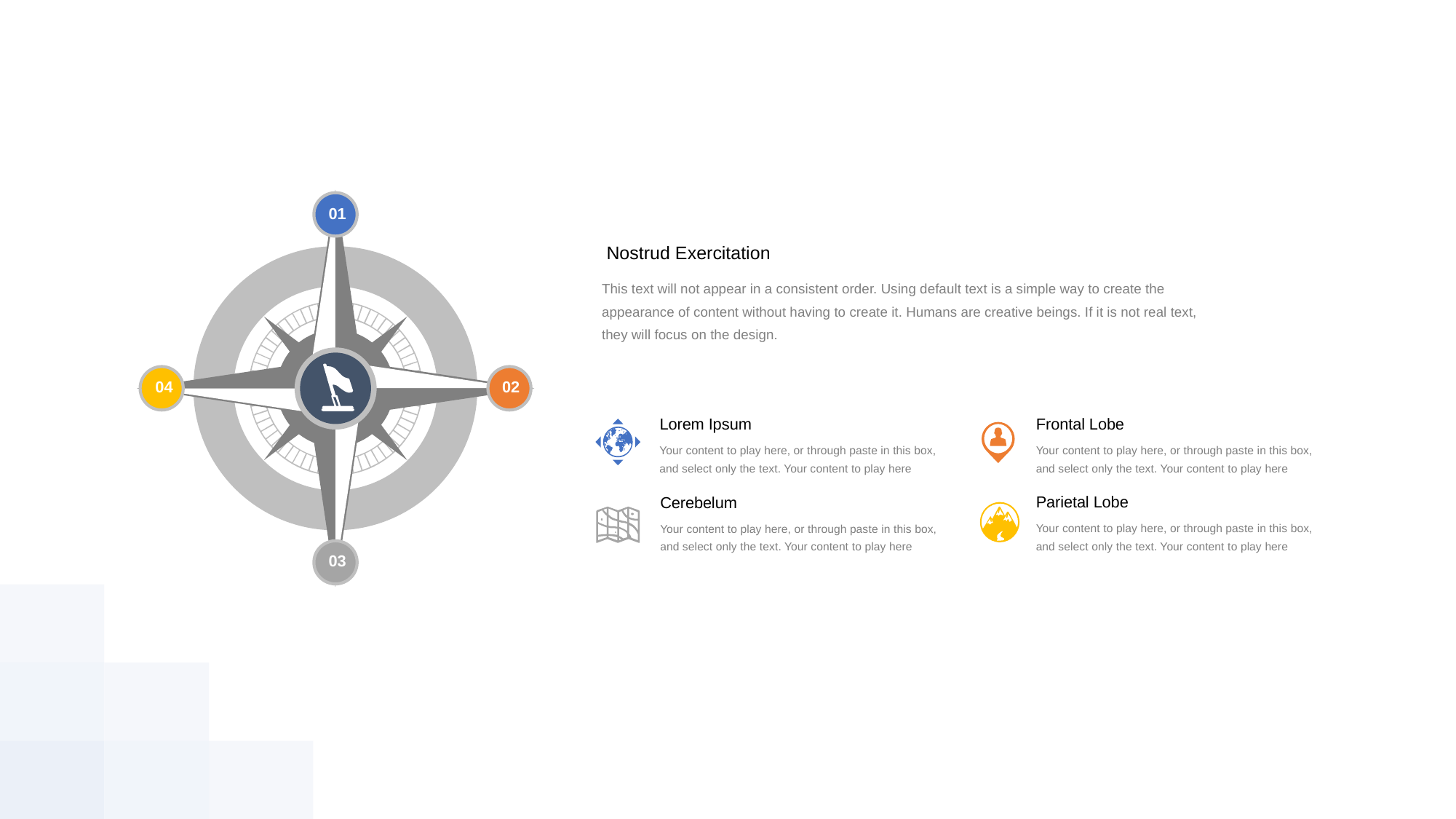

01
Nostrud Exercitation
This text will not appear in a consistent order. Using default text is a simple way to create the appearance of content without having to create it. Humans are creative beings. If it is not real text, they will focus on the design.

04
02
Lorem Ipsum
Your content to play here, or through paste in this box, and select only the text. Your content to play here
Frontal Lobe
Your content to play here, or through paste in this box, and select only the text. Your content to play here

Parietal Lobe
Your content to play here, or through paste in this box, and select only the text. Your content to play here
Cerebelum
Your content to play here, or through paste in this box, and select only the text. Your content to play here

03